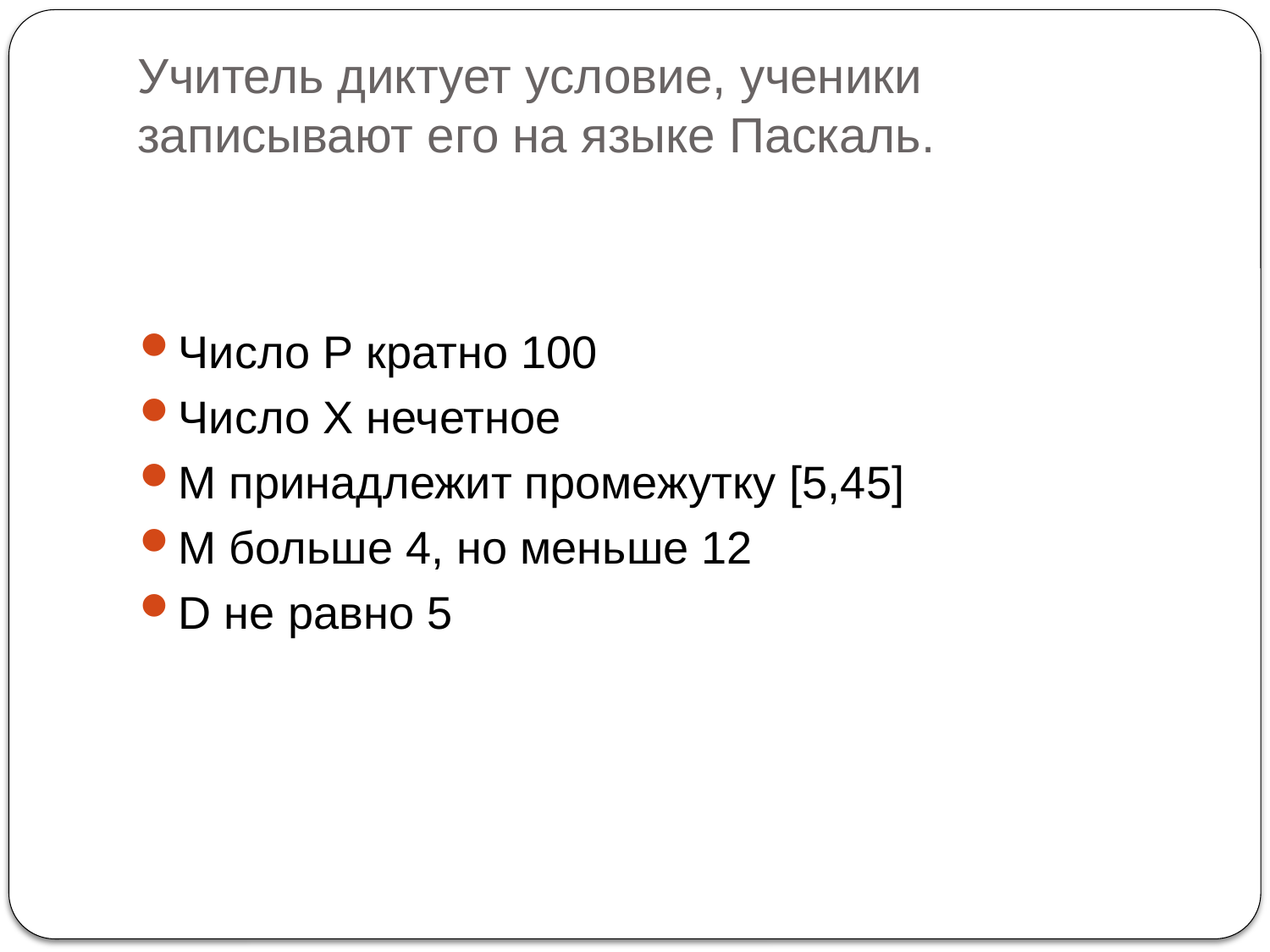

# Учитель диктует условие, ученики записывают его на языке Паскаль.
Число Р кратно 100
Число Х нечетное
М принадлежит промежутку [5,45]
М больше 4, но меньше 12
D не равно 5